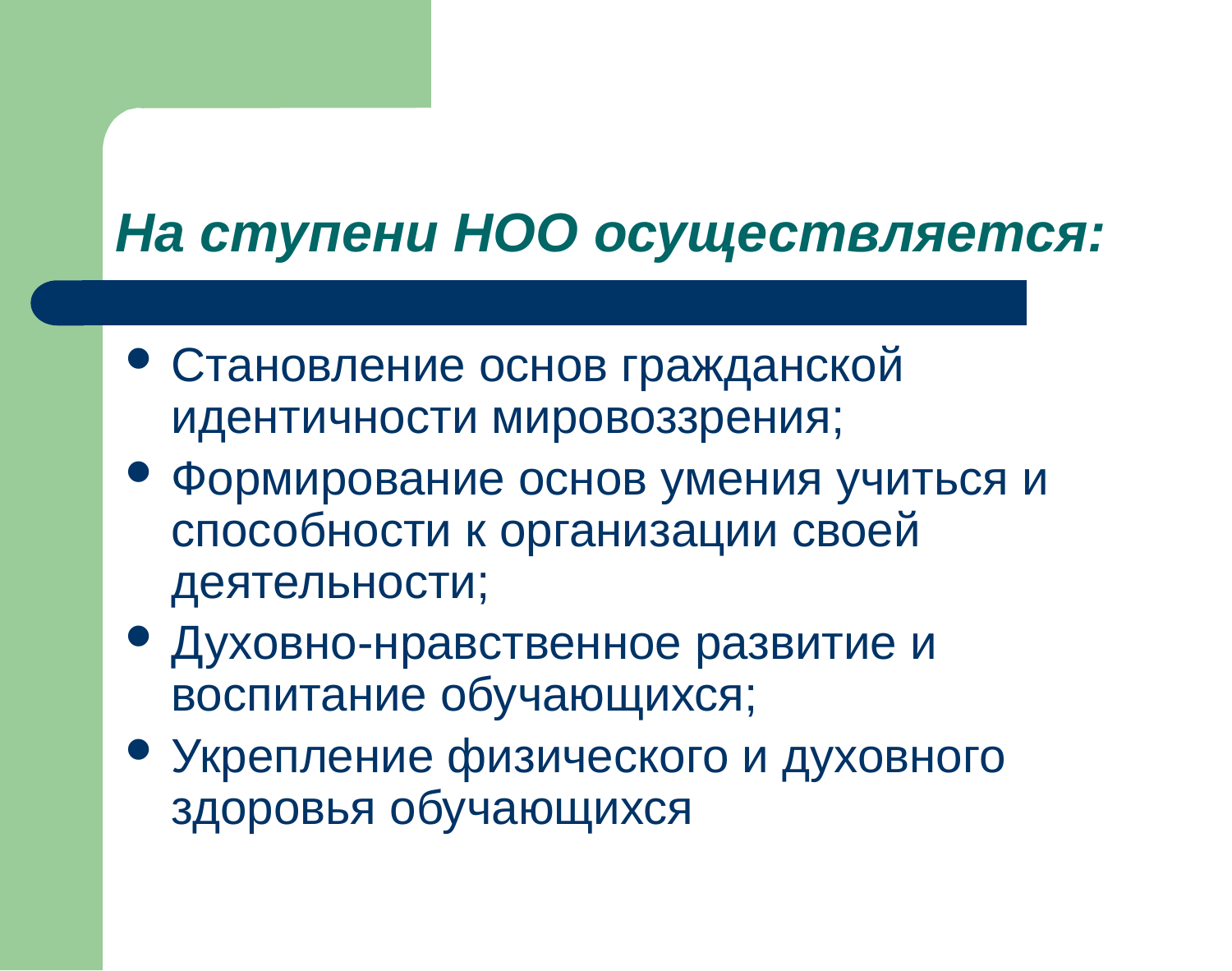

# На ступени НОО осуществляется:
Становление основ гражданской идентичности мировоззрения;
Формирование основ умения учиться и способности к организации своей деятельности;
Духовно-нравственное развитие и воспитание обучающихся;
Укрепление физического и духовного здоровья обучающихся